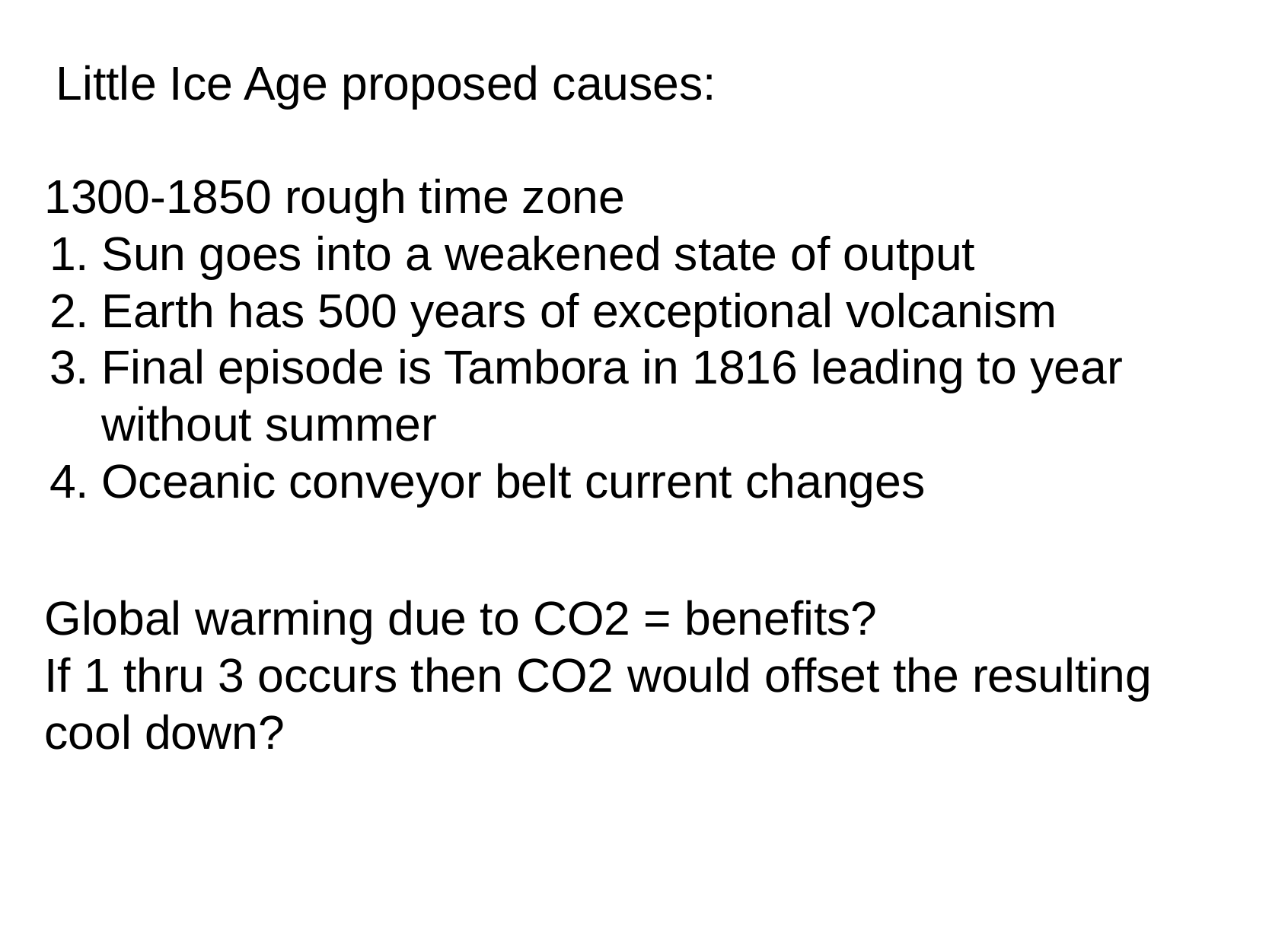

Little Ice Age proposed causes:
1300-1850 rough time zone
Sun goes into a weakened state of output
Earth has 500 years of exceptional volcanism
Final episode is Tambora in 1816 leading to year without summer
Oceanic conveyor belt current changes

Global warming due to CO2 = benefits?
If 1 thru 3 occurs then CO2 would offset the resulting cool down?